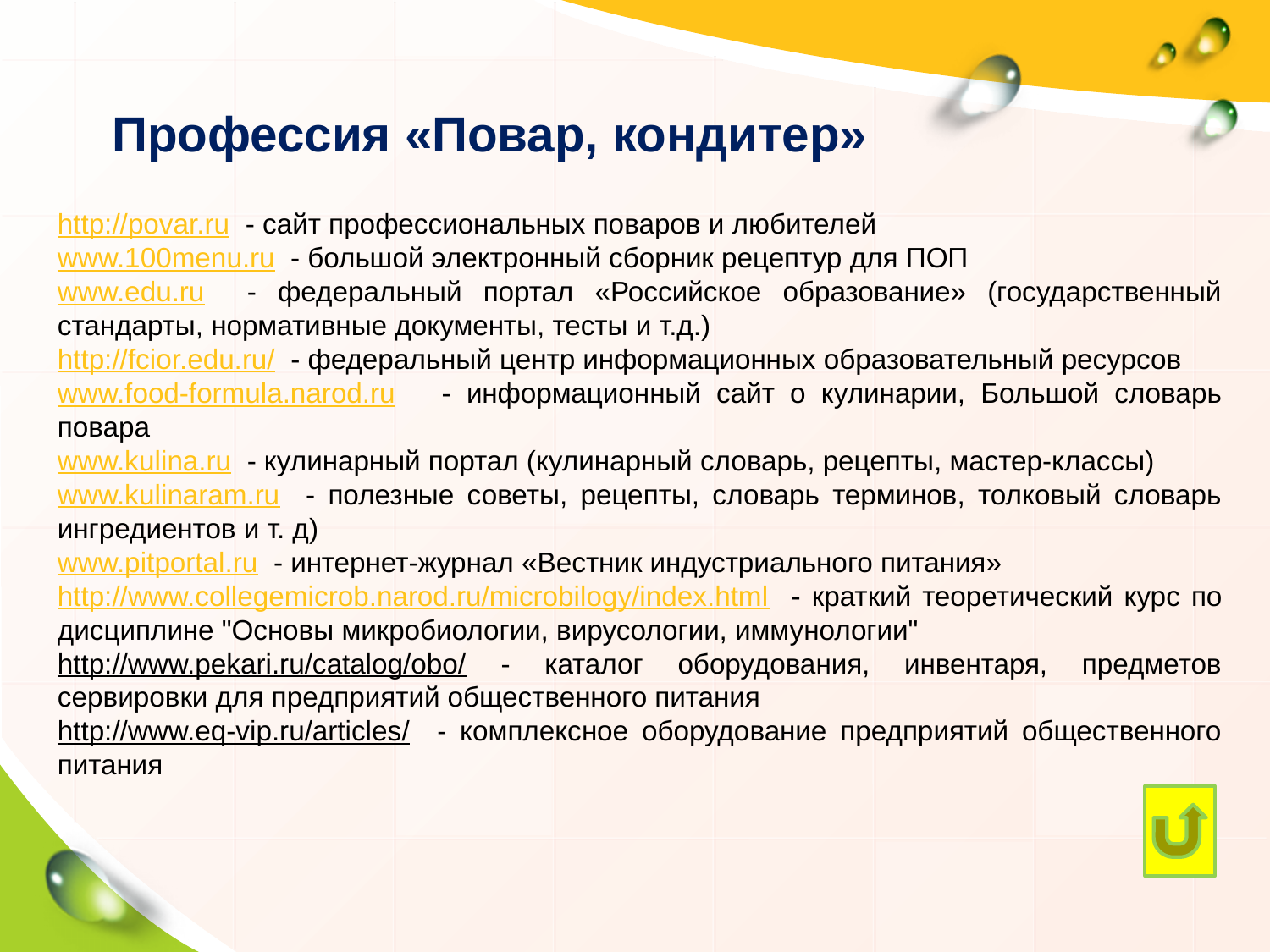

http://povar.ru  - сайт профессиональных поваров и любителей
www.100menu.ru  - большой электронный сборник рецептур для ПОП
www.edu.ru  - федеральный портал «Российское образование» (государственный стандарты, нормативные документы, тесты и т.д.)
http://fcior.edu.ru/  - федеральный центр информационных образовательный ресурсов
www.food-formula.narod.ru   - информационный сайт о кулинарии, Большой словарь повара
www.kulina.ru  - кулинарный портал (кулинарный словарь, рецепты, мастер-классы)
www.kulinaram.ru  - полезные советы, рецепты, словарь терминов, толковый словарь ингредиентов и т. д)
www.pitportal.ru  - интернет-журнал «Вестник индустриального питания»
http://www.collegemicrob.narod.ru/microbilogy/index.html  - краткий теоретический курс по дисциплине "Основы микробиологии, вирусологии, иммунологии"
http://www.pekari.ru/catalog/obo/ - каталог оборудования, инвентаря, предметов сервировки для предприятий общественного питания
http://www.eq-vip.ru/articles/  - комплексное оборудование предприятий общественного питания

Профессия «Повар, кондитер»